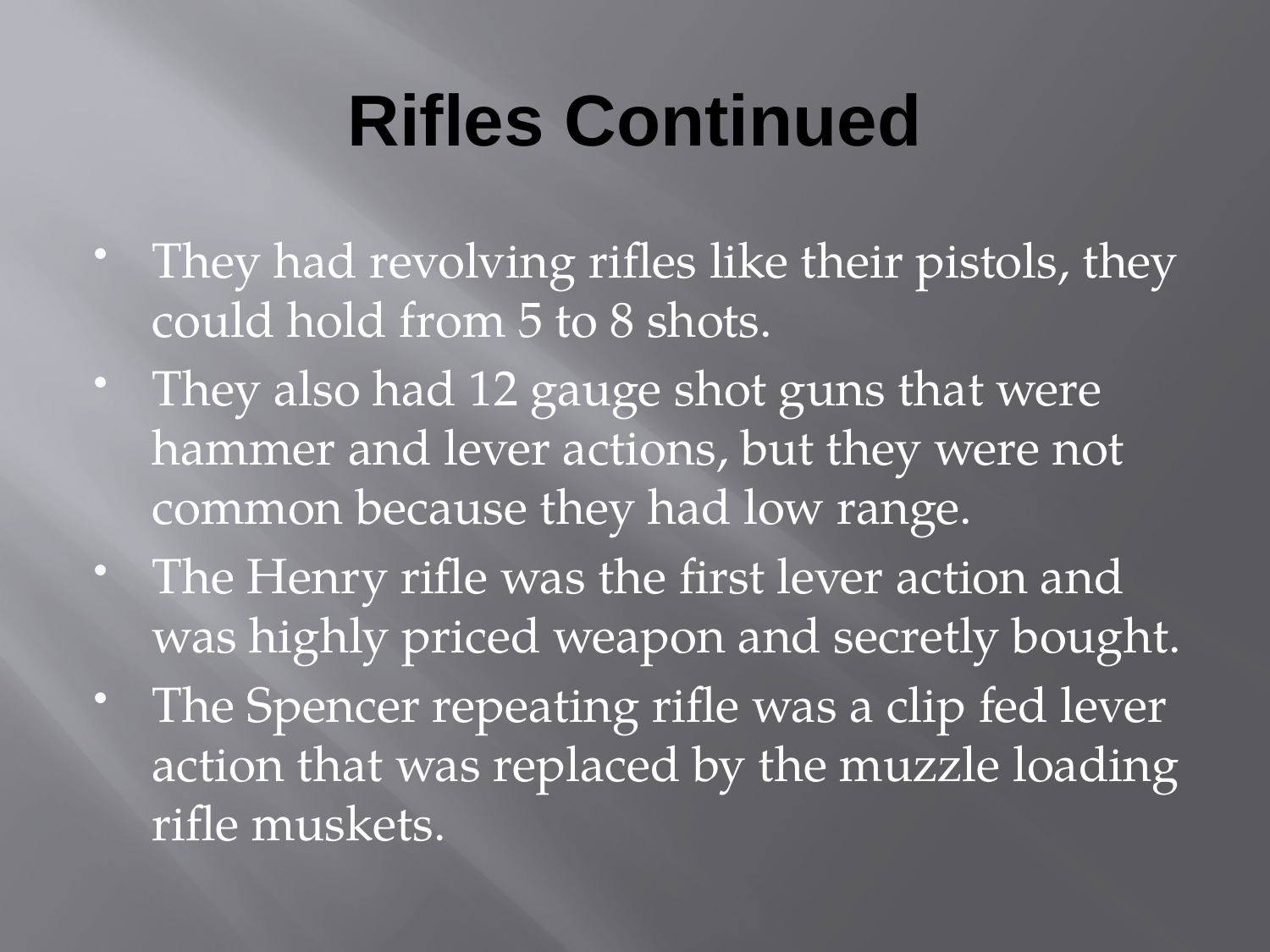

# Rifles Continued
They had revolving rifles like their pistols, they could hold from 5 to 8 shots.
They also had 12 gauge shot guns that were hammer and lever actions, but they were not common because they had low range.
The Henry rifle was the first lever action and was highly priced weapon and secretly bought.
The Spencer repeating rifle was a clip fed lever action that was replaced by the muzzle loading rifle muskets.